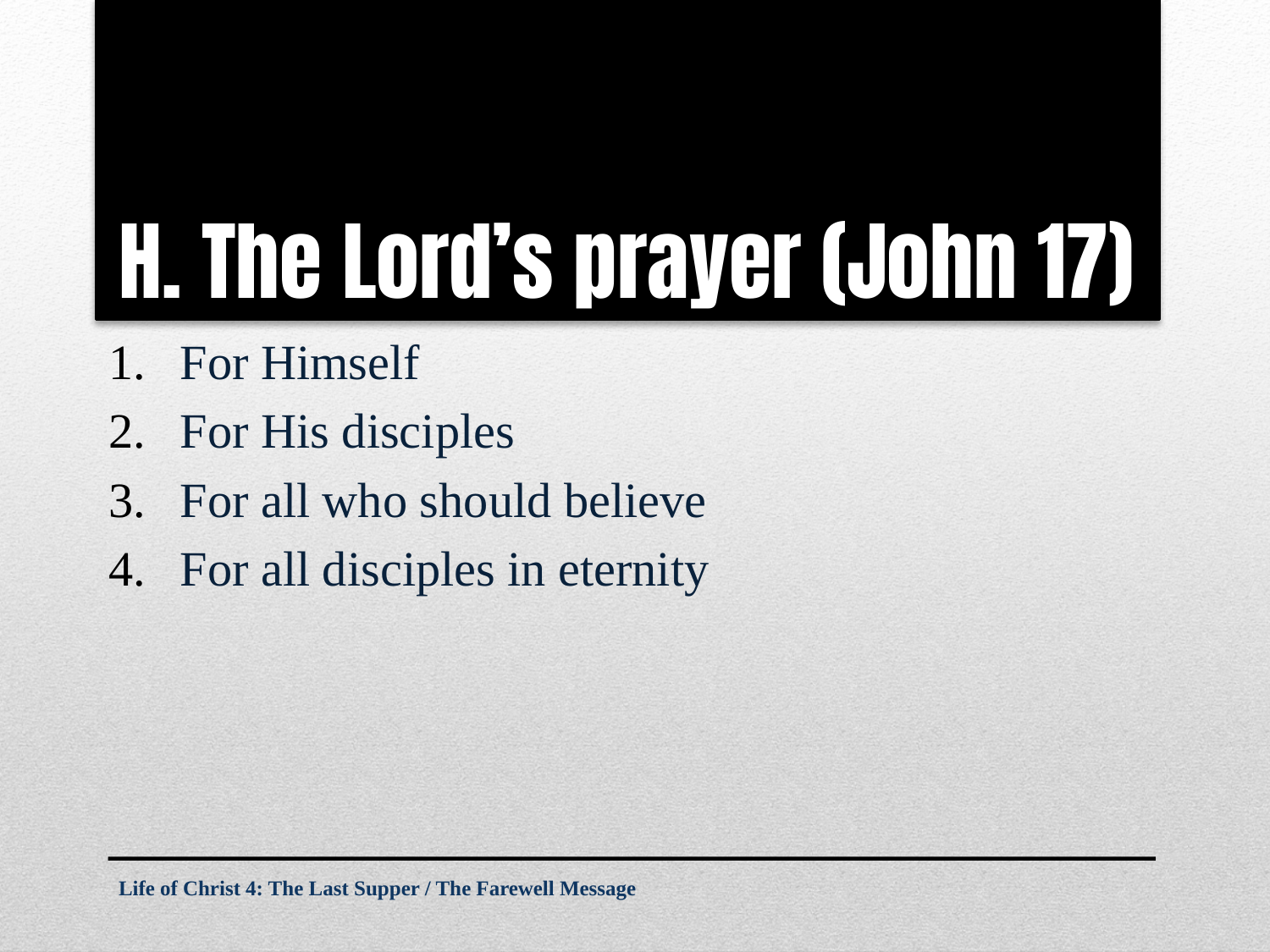

# H. The Lord’s prayer (John 17)
For Himself
For His disciples
For all who should believe
For all disciples in eternity

Life of Christ 4: The Last Supper / The Farewell Message